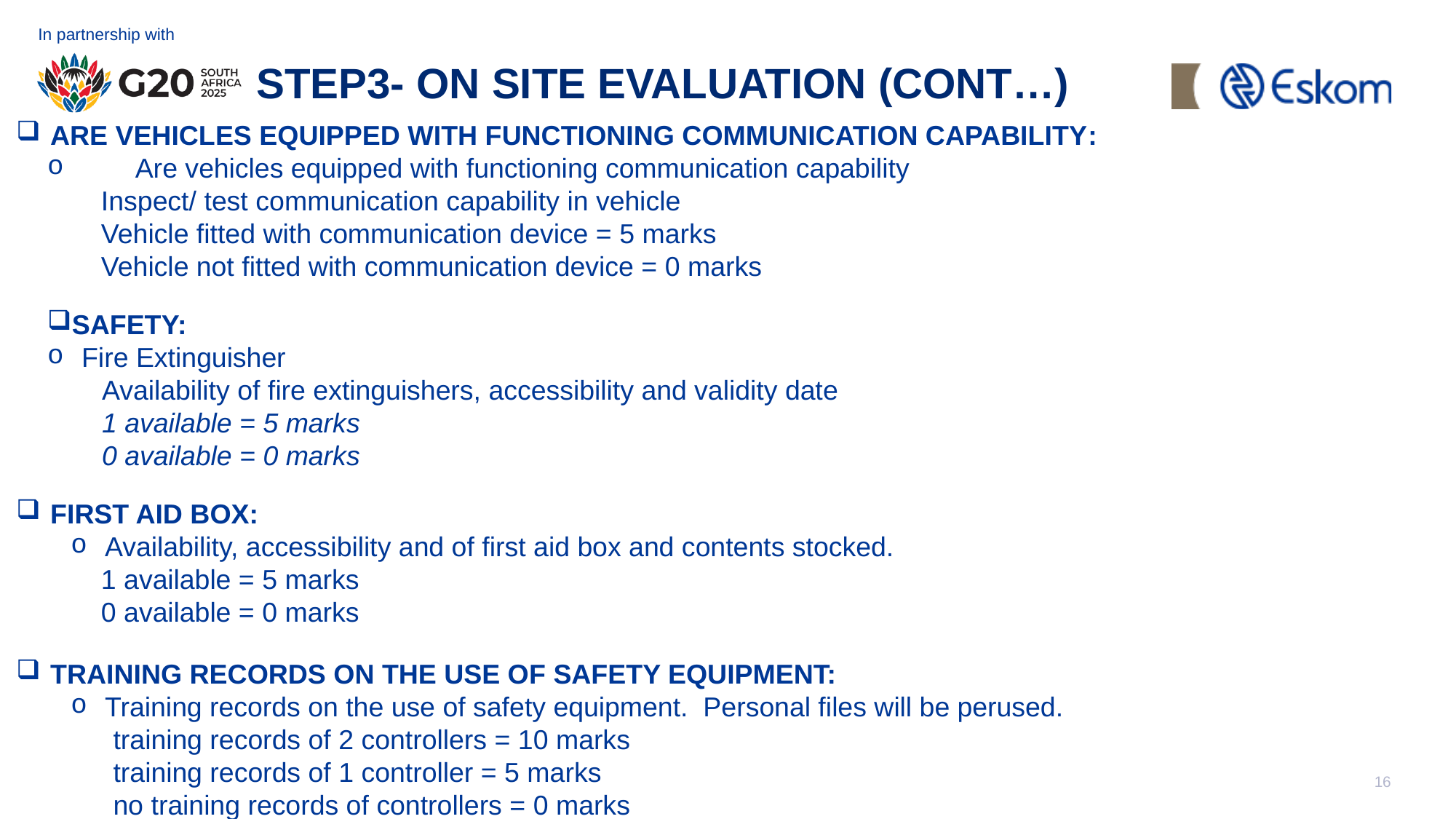

#
STEP3- ON SITE EVALUATION (CONT…)
ARE VEHICLES EQUIPPED WITH FUNCTIONING COMMUNICATION CAPABILITY:
	Are vehicles equipped with functioning communication capability
Inspect/ test communication capability in vehicle
Vehicle fitted with communication device = 5 marks
Vehicle not fitted with communication device = 0 marks

SAFETY:
Fire Extinguisher
Availability of fire extinguishers, accessibility and validity date
1 available = 5 marks
0 available = 0 marks

FIRST AID BOX:
Availability, accessibility and of first aid box and contents stocked.
1 available = 5 marks
0 available = 0 marks

TRAINING RECORDS ON THE USE OF SAFETY EQUIPMENT:
Training records on the use of safety equipment.  Personal files will be perused.
training records of 2 controllers = 10 marks
training records of 1 controller = 5 marks
no training records of controllers = 0 marks
16